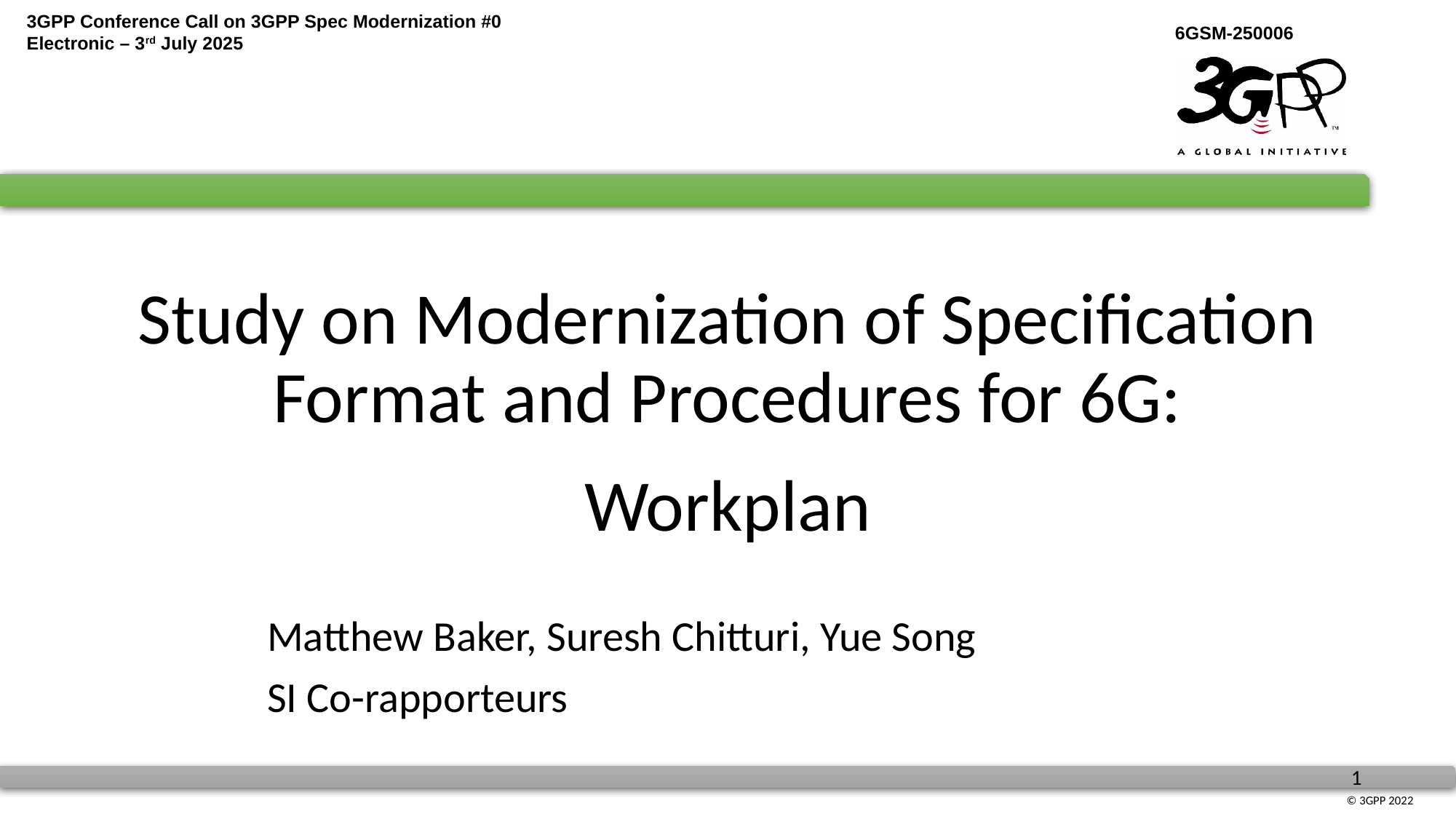

# Study on Modernization of Specification Format and Procedures for 6G: Workplan
Matthew Baker, Suresh Chitturi, Yue Song
SI Co-rapporteurs